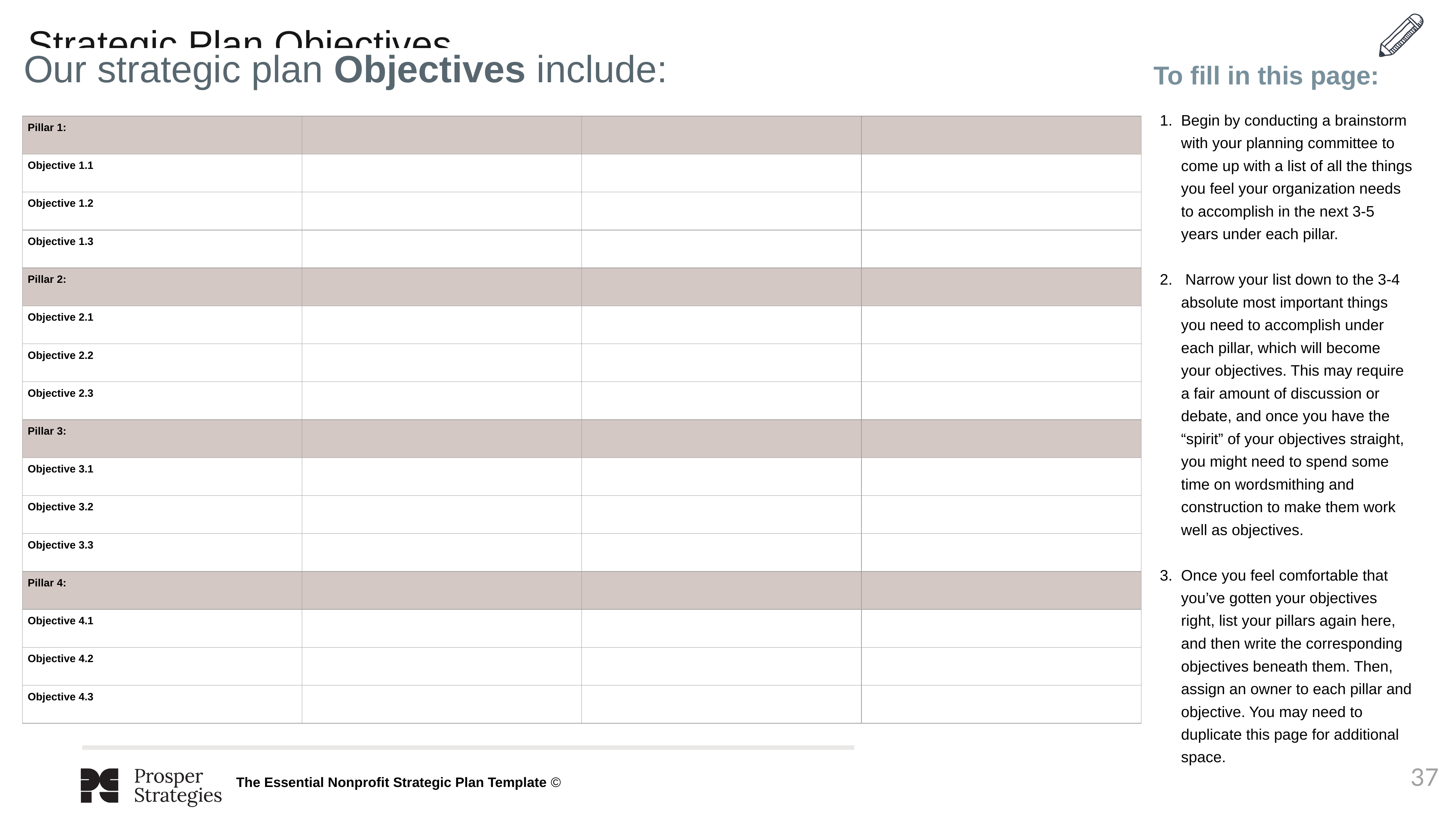

Strategic Plan Objectives
Our strategic plan Objectives include:
To fill in this page:
Begin by conducting a brainstorm with your planning committee to come up with a list of all the things you feel your organization needs to accomplish in the next 3-5 years under each pillar.
 Narrow your list down to the 3-4 absolute most important things you need to accomplish under each pillar, which will become your objectives. This may require a fair amount of discussion or debate, and once you have the “spirit” of your objectives straight, you might need to spend some time on wordsmithing and construction to make them work well as objectives.
Once you feel comfortable that you’ve gotten your objectives right, list your pillars again here, and then write the corresponding objectives beneath them. Then, assign an owner to each pillar and objective. You may need to duplicate this page for additional space.
| Pillar 1: |  |  |  |
| --- | --- | --- | --- |
| Objective 1.1 |  |  |  |
| Objective 1.2 |  |  |  |
| Objective 1.3 |  |  |  |
| Pillar 2: |  |  |  |
| Objective 2.1 |  |  |  |
| Objective 2.2 |  |  |  |
| Objective 2.3 |  |  |  |
| Pillar 3: |  |  |  |
| Objective 3.1 |  |  |  |
| Objective 3.2 |  |  |  |
| Objective 3.3 |  |  |  |
| Pillar 4: |  |  |  |
| Objective 4.1 |  |  |  |
| Objective 4.2 |  |  |  |
| Objective 4.3 |  |  |  |
37